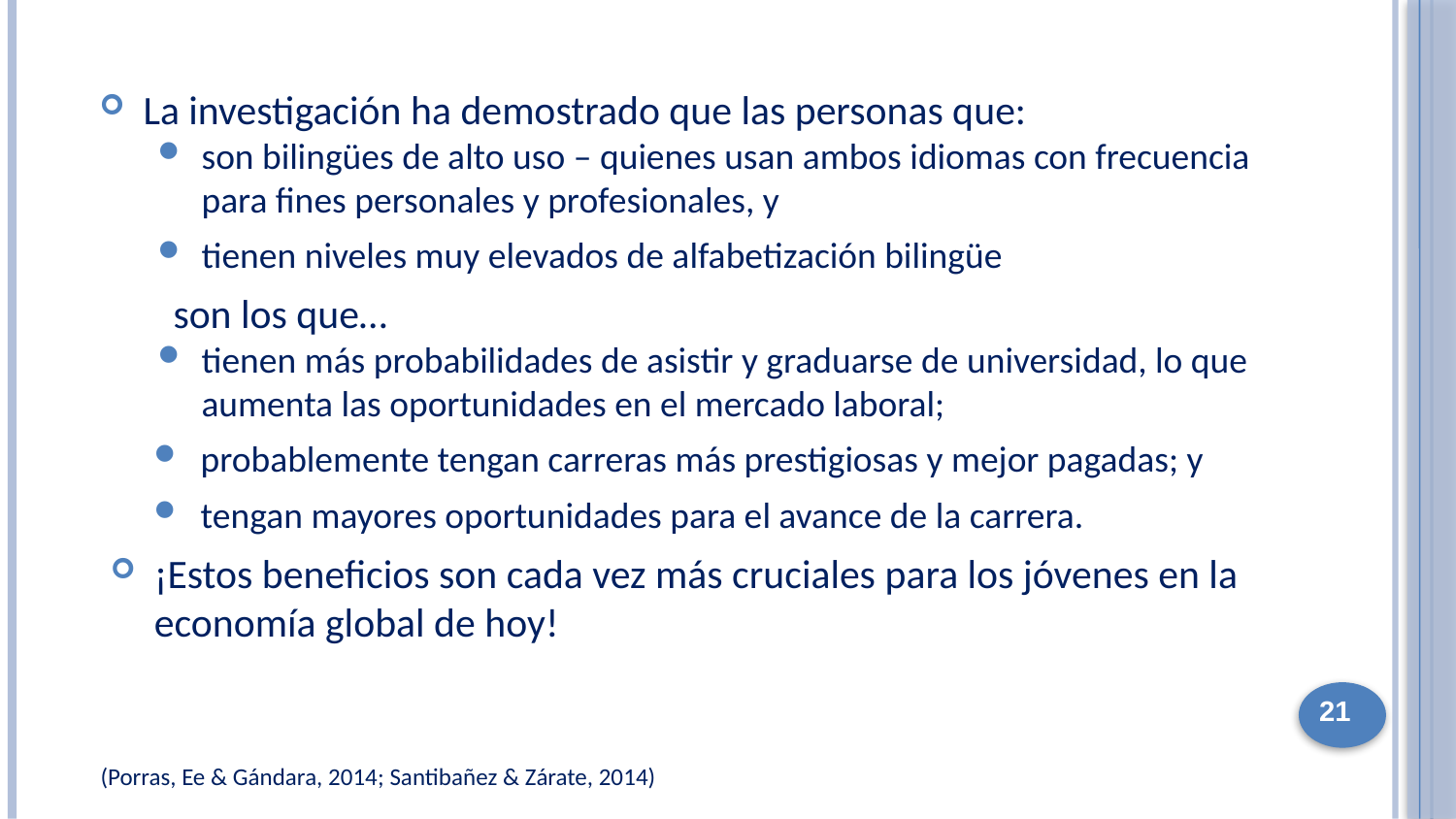

La investigación ha demostrado que las personas que:
son bilingües de alto uso – quienes usan ambos idiomas con frecuencia para fines personales y profesionales, y
tienen niveles muy elevados de alfabetización bilingüe
        son los que…
tienen más probabilidades de asistir y graduarse de universidad, lo que aumenta las oportunidades en el mercado laboral;
probablemente tengan carreras más prestigiosas y mejor pagadas; y
tengan mayores oportunidades para el avance de la carrera.
¡Estos beneficios son cada vez más cruciales para los jóvenes en la economía global de hoy!

21
(Porras, Ee & Gándara, 2014; Santibañez & Zárate, 2014)